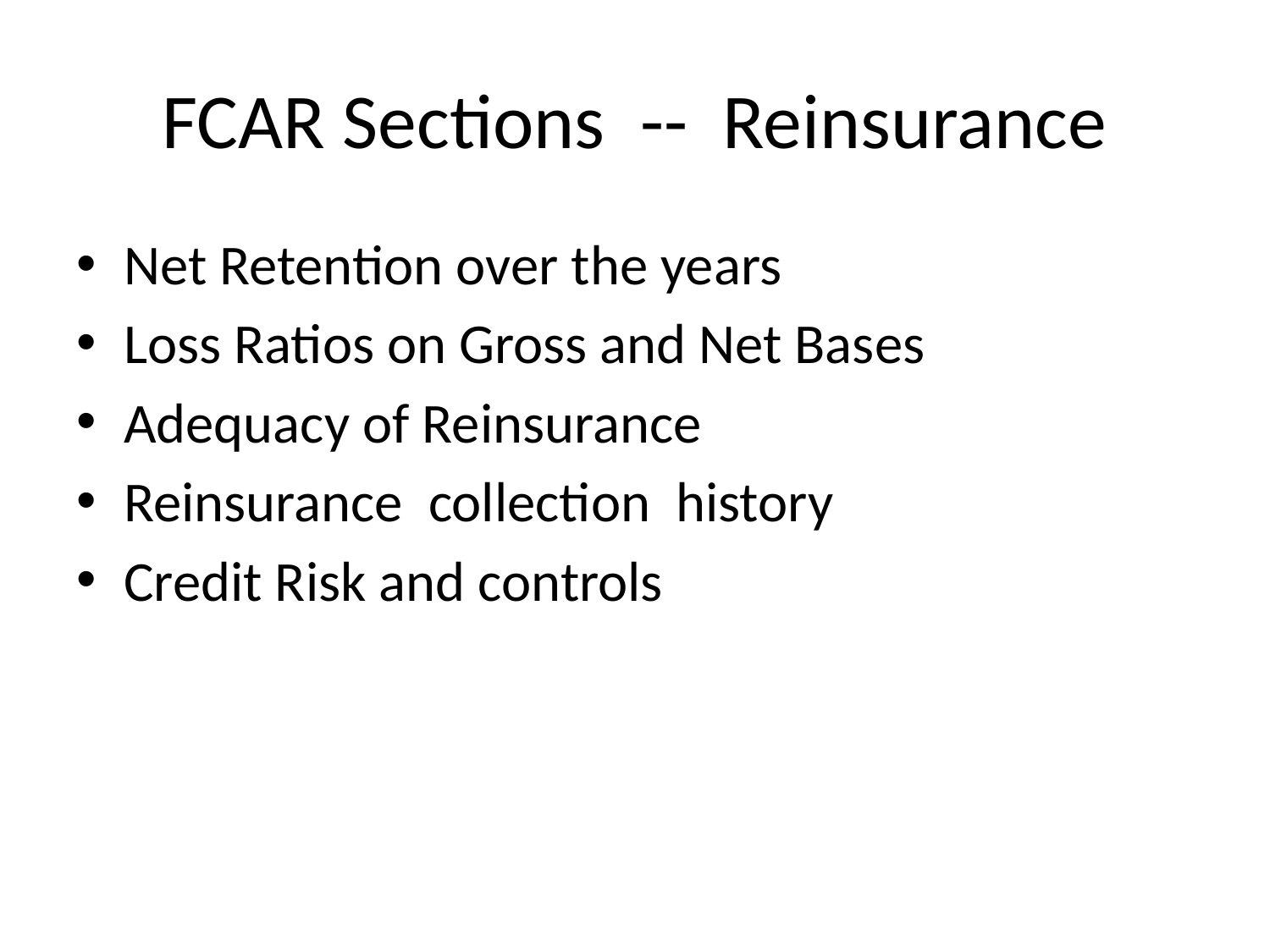

# FCAR Sections  --  Reinsurance
Net Retention over the years
Loss Ratios on Gross and Net Bases
Adequacy of Reinsurance
Reinsurance  collection  history
Credit Risk and controls